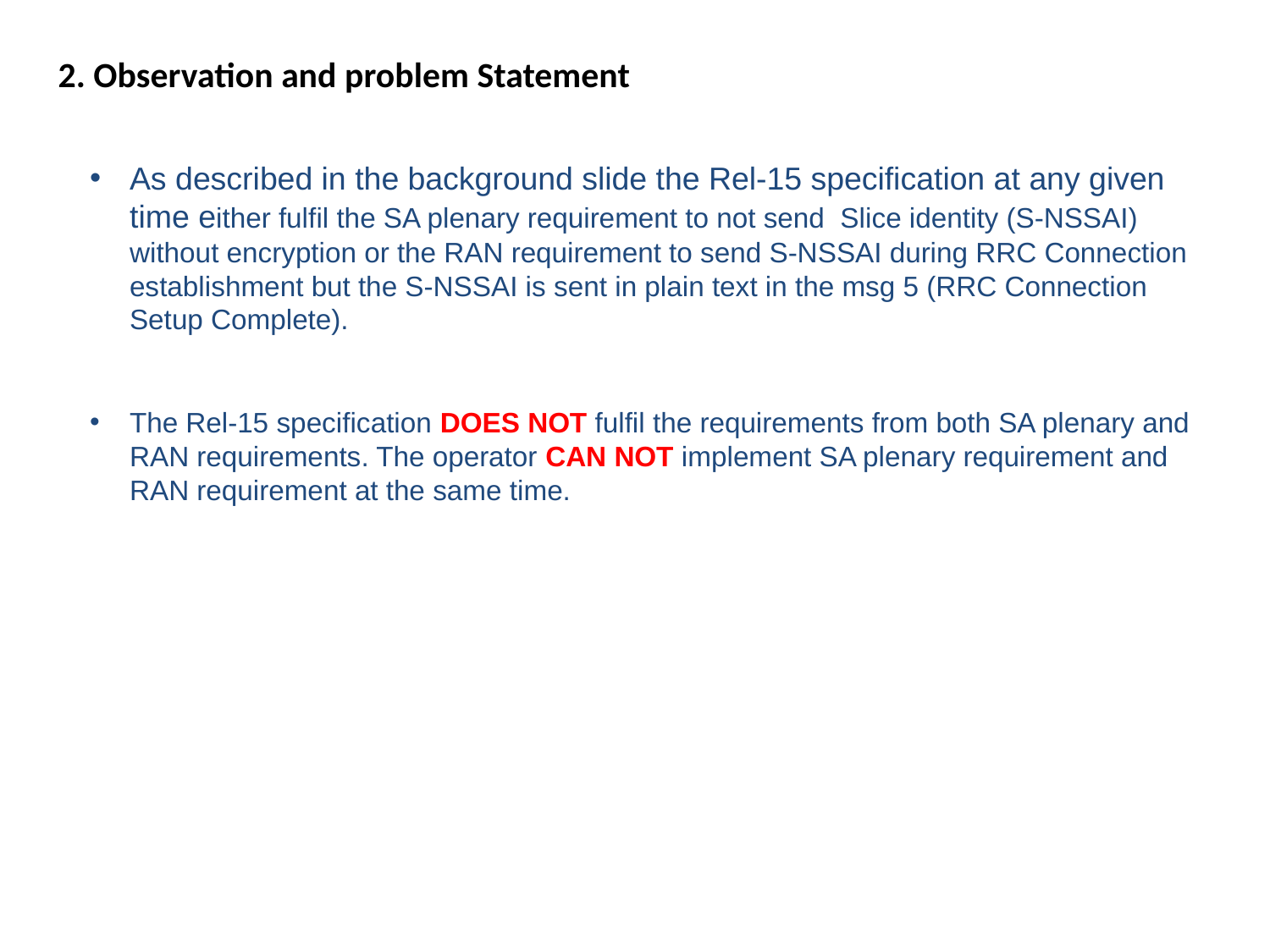

2. Observation and problem Statement

As described in the background slide the Rel-15 specification at any given time either fulfil the SA plenary requirement to not send  Slice identity (S-NSSAI) without encryption or the RAN requirement to send S-NSSAI during RRC Connection establishment but the S-NSSAI is sent in plain text in the msg 5 (RRC Connection  Setup Complete).

The Rel-15 specification DOES NOT fulfil the requirements from both SA plenary and RAN requirements. The operator CAN NOT implement SA plenary requirement and RAN requirement at the same time.